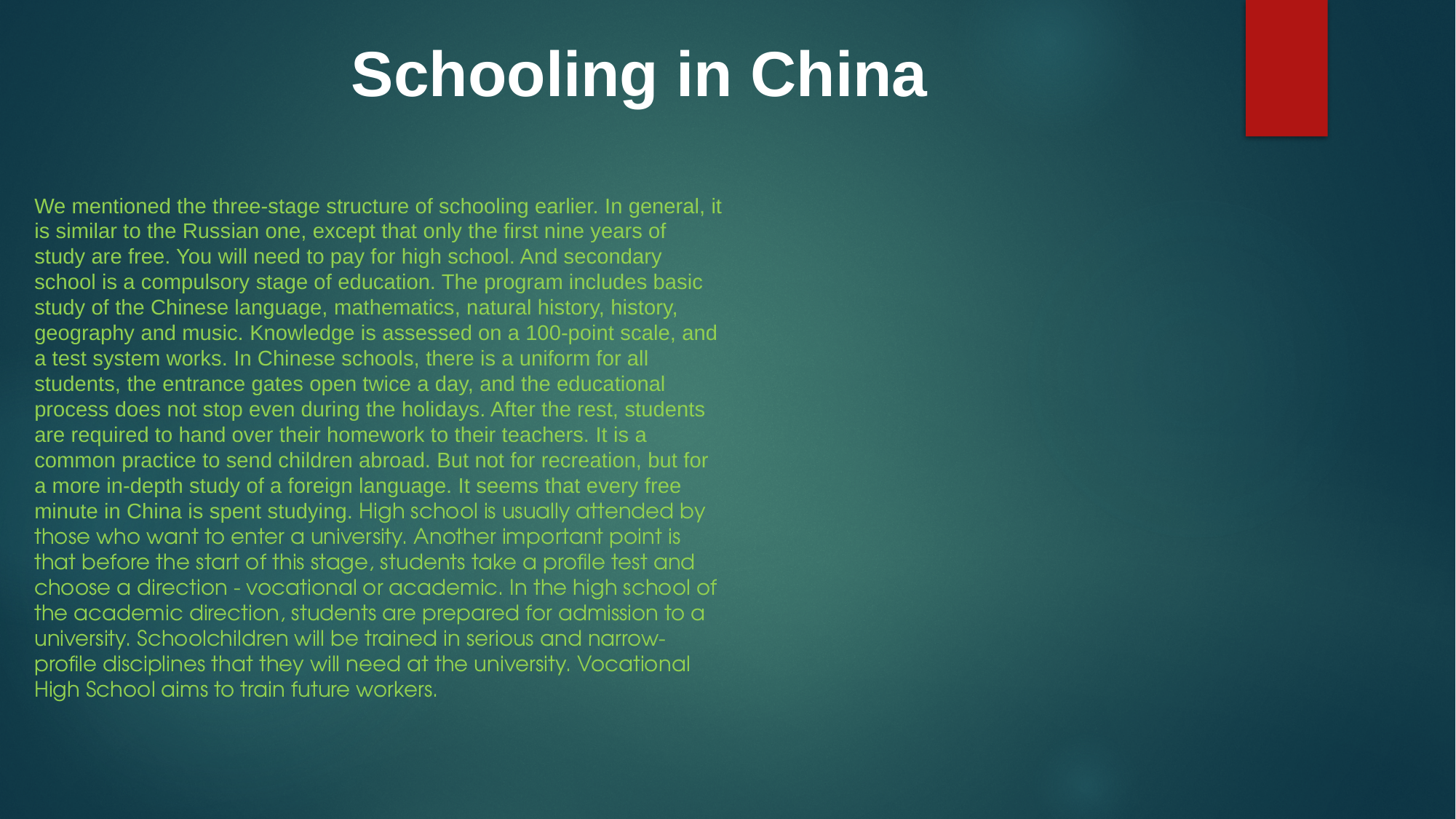

# Schooling in China
We mentioned the three-stage structure of schooling earlier. In general, it is similar to the Russian one, except that only the first nine years of study are free. You will need to pay for high school. And secondary school is a compulsory stage of education. The program includes basic study of the Chinese language, mathematics, natural history, history, geography and music. Knowledge is assessed on a 100-point scale, and a test system works. In Chinese schools, there is a uniform for all students, the entrance gates open twice a day, and the educational process does not stop even during the holidays. After the rest, students are required to hand over their homework to their teachers. It is a common practice to send children abroad. But not for recreation, but for a more in-depth study of a foreign language. It seems that every free minute in China is spent studying. High school is usually attended by those who want to enter a university. Another important point is that before the start of this stage, students take a profile test and choose a direction - vocational or academic. In the high school of the academic direction, students are prepared for admission to a university. Schoolchildren will be trained in serious and narrow-profile disciplines that they will need at the university. Vocational High School aims to train future workers.